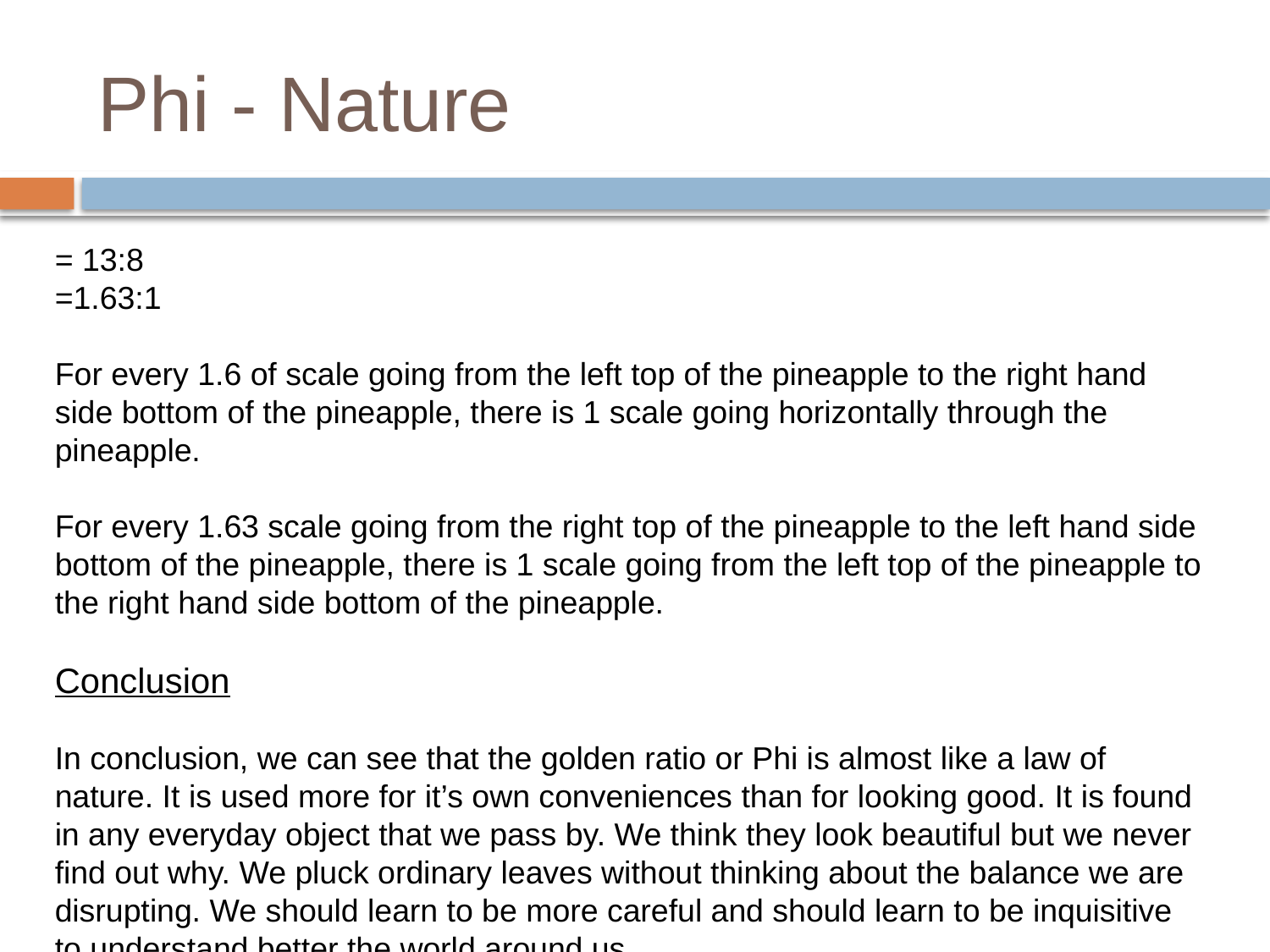

# Phi - Nature
= 13:8
=1.63:1

For every 1.6 of scale going from the left top of the pineapple to the right hand side bottom of the pineapple, there is 1 scale going horizontally through the pineapple.

For every 1.63 scale going from the right top of the pineapple to the left hand side bottom of the pineapple, there is 1 scale going from the left top of the pineapple to the right hand side bottom of the pineapple.

Conclusion

In conclusion, we can see that the golden ratio or Phi is almost like a law of nature. It is used more for it’s own conveniences than for looking good. It is found in any everyday object that we pass by. We think they look beautiful but we never find out why. We pluck ordinary leaves without thinking about the balance we are disrupting. We should learn to be more careful and should learn to be inquisitive to understand better the world around us.